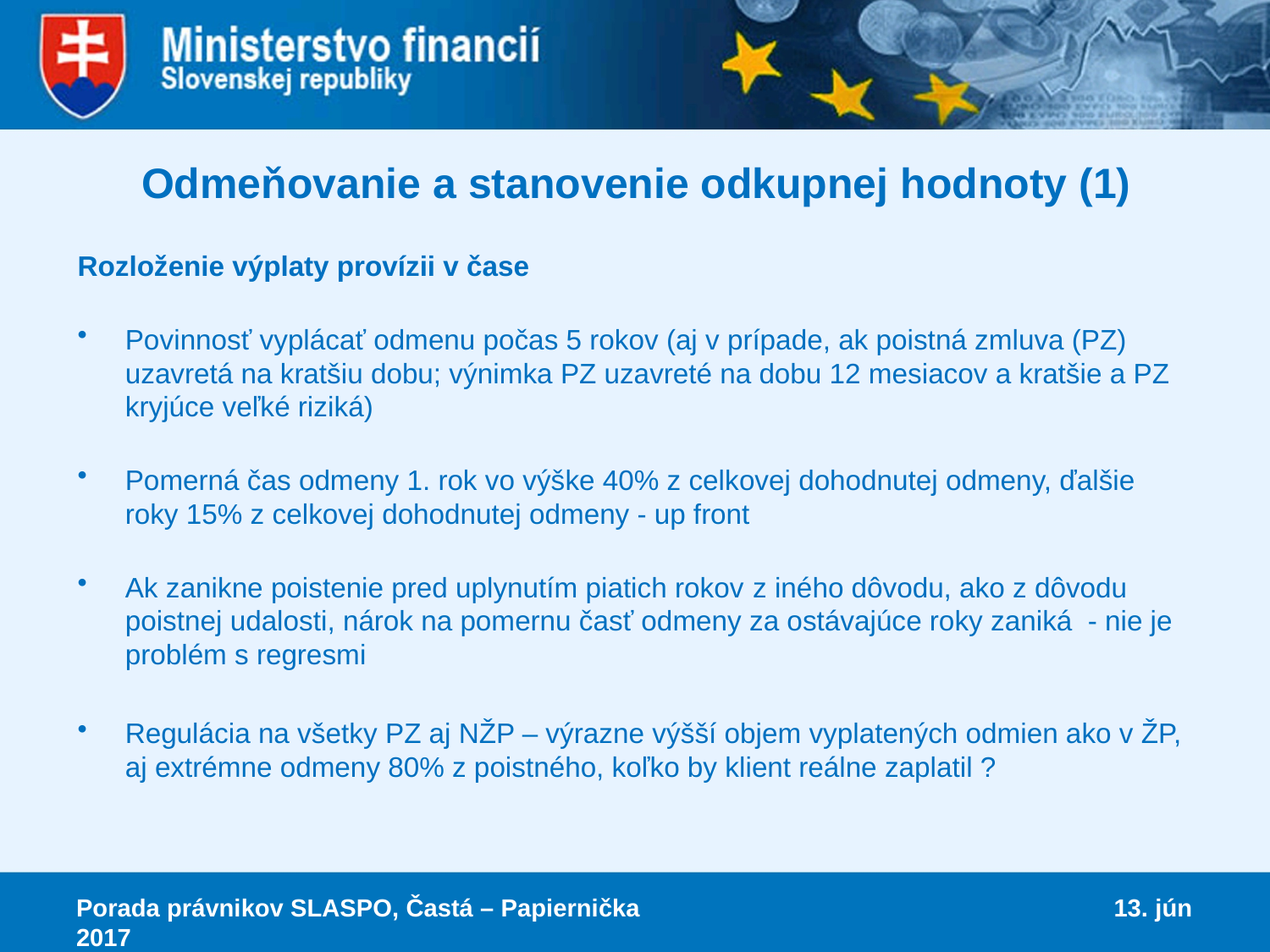

# Odmeňovanie a stanovenie odkupnej hodnoty (1)
Rozloženie výplaty provízii v čase
Povinnosť vyplácať odmenu počas 5 rokov (aj v prípade, ak poistná zmluva (PZ) uzavretá na kratšiu dobu; výnimka PZ uzavreté na dobu 12 mesiacov a kratšie a PZ kryjúce veľké riziká)
Pomerná čas odmeny 1. rok vo výške 40% z celkovej dohodnutej odmeny, ďalšie roky 15% z celkovej dohodnutej odmeny - up front
Ak zanikne poistenie pred uplynutím piatich rokov z iného dôvodu, ako z dôvodu poistnej udalosti, nárok na pomernu časť odmeny za ostávajúce roky zaniká  - nie je problém s regresmi

Regulácia na všetky PZ aj NŽP – výrazne výšší objem vyplatených odmien ako v ŽP, aj extrémne odmeny 80% z poistného, koľko by klient reálne zaplatil ?

Porada právnikov SLASPO, Častá – Papiernička                                                                    13. jún 2017